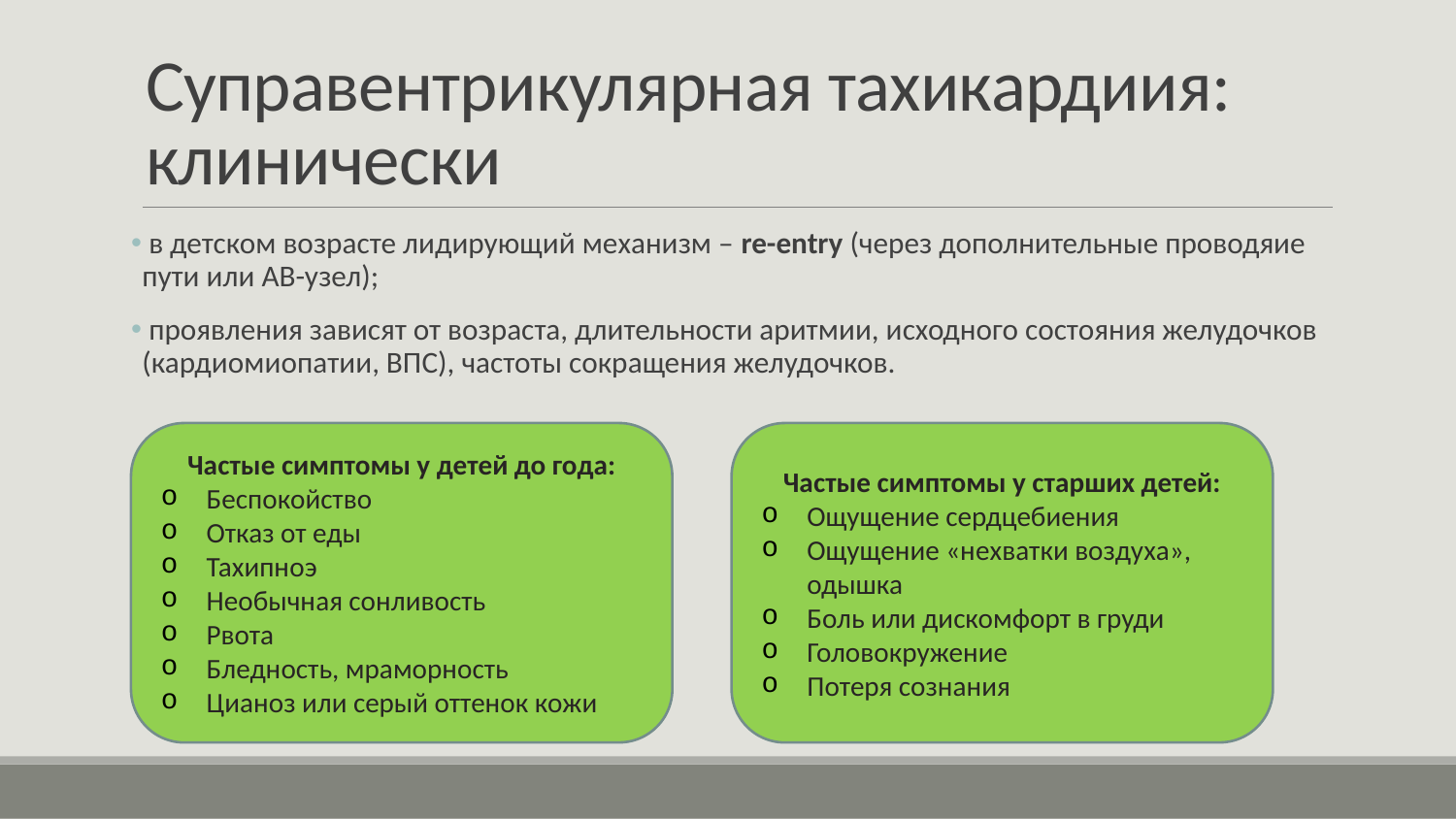

# Суправентрикулярная тахикардиия: клинически
 в детском возрасте лидирующий механизм – re-entry (через дополнительные проводяие пути или АВ-узел);
 проявления зависят от возраста, длительности аритмии, исходного состояния желудочков (кардиомиопатии, ВПС), частоты сокращения желудочков.

Частые симптомы у детей до года:
Беспокойство
Отказ от еды
Тахипноэ
Необычная сонливость
Рвота
Бледность, мраморность
Цианоз или серый оттенок кожи
Частые симптомы у старших детей:
Ощущение сердцебиения
Ощущение «нехватки воздуха», одышка
Боль или дискомфорт в груди
Головокружение
Потеря сознания